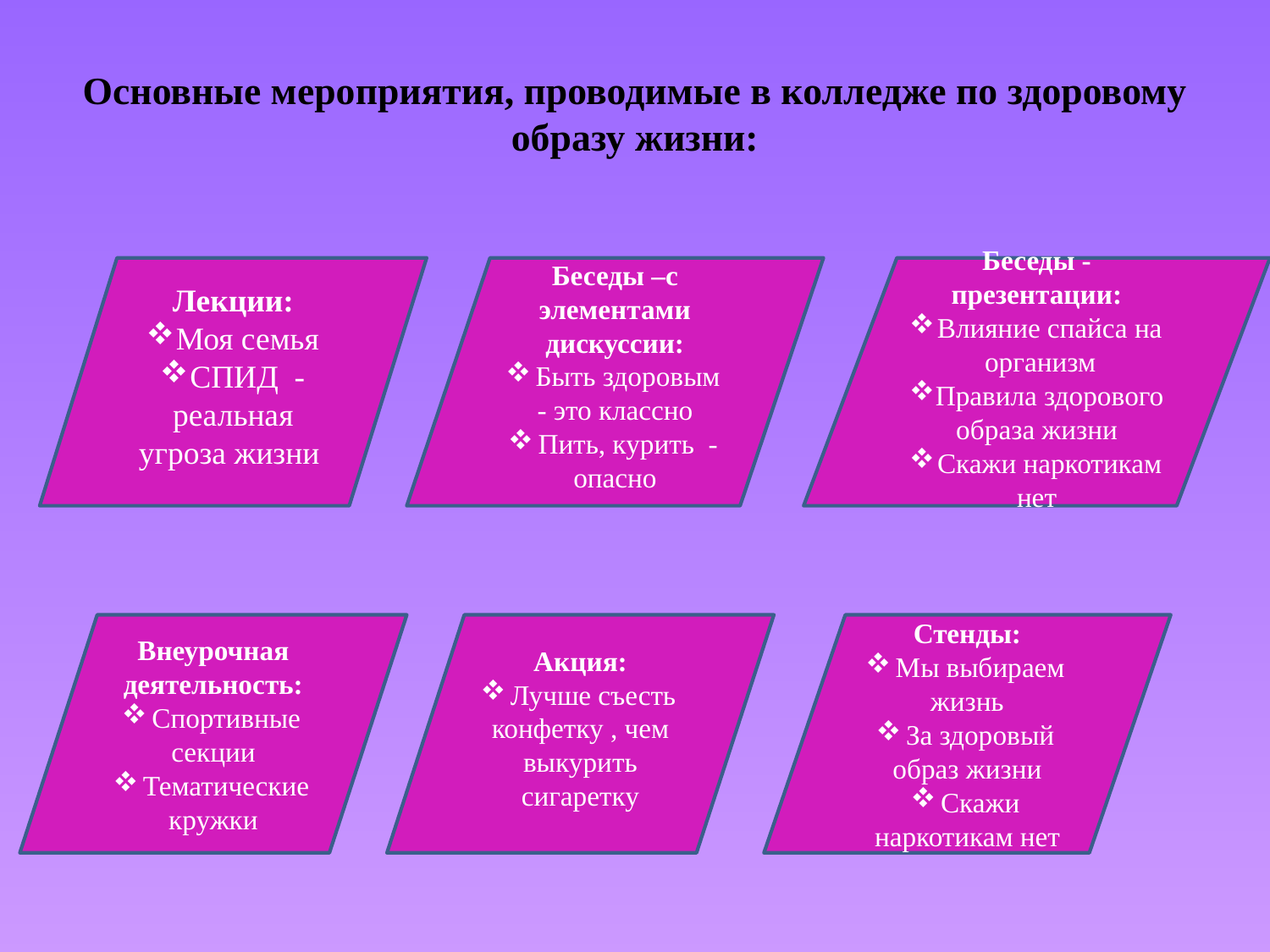

# Основные мероприятия, проводимые в колледже по здоровому образу жизни:

Лекции:
Моя семья
СПИД  - реальная угроза жизни

Беседы –с элементами дискуссии:
Быть здоровым - это классно
Пить, курить  - опасно

Беседы -презентации:
Влияние спайса на  организм
Правила здорового образа жизни
Скажи наркотикам нет

Внеурочная деятельность:
Спортивные секции
Тематические кружки

Акция:
Лучше съесть конфетку , чем выкурить сигаретку

Стенды:
Мы выбираем жизнь
За здоровый образ жизни
Скажи наркотикам нет